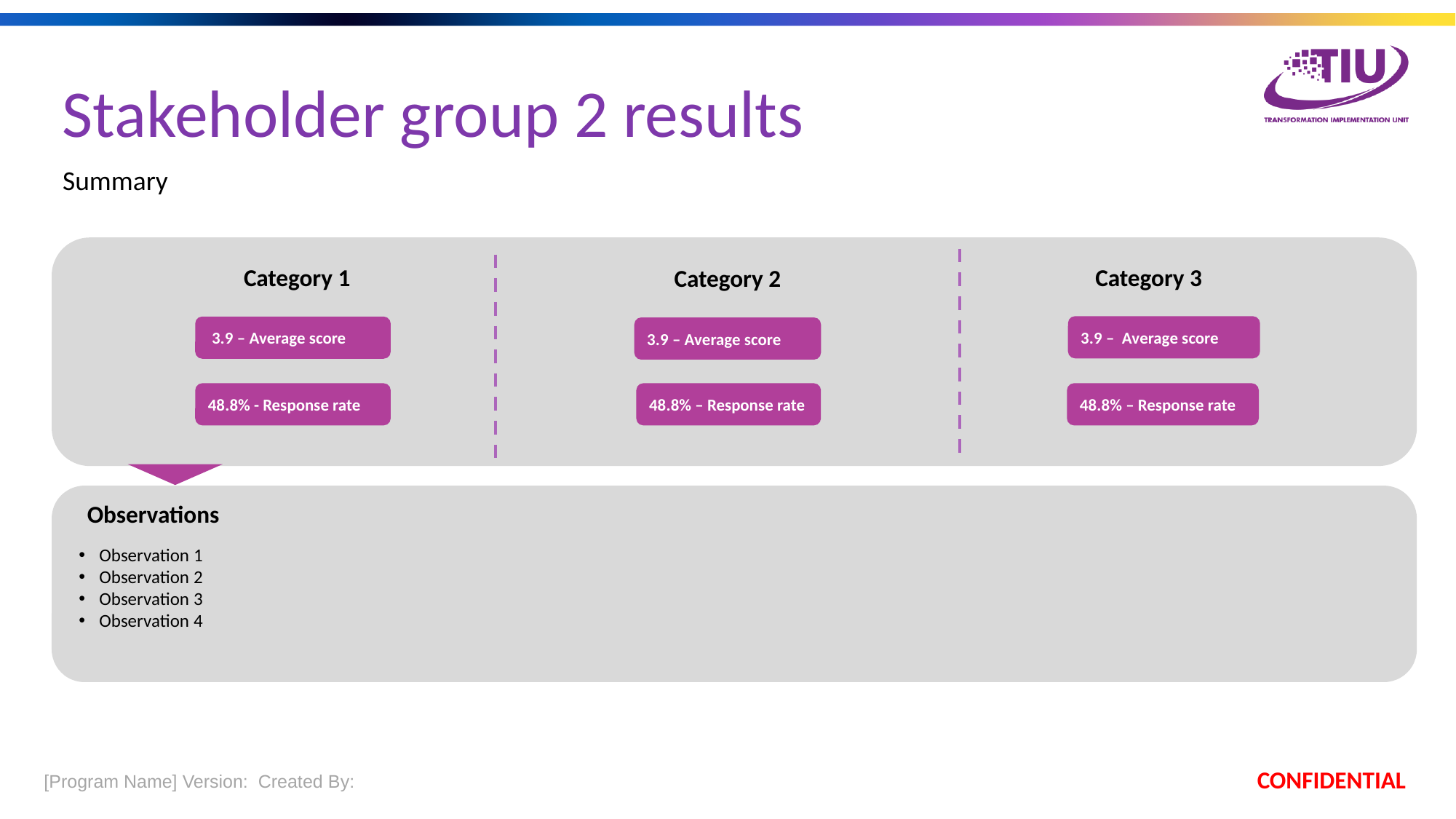

Stakeholder group 2 results
# Summary

Category 1
Category 3
Category 2
3.9 –  Average score
 3.9 – Average score
3.9 – Average score
48.8% - Response rate
48.8% – Response rate
48.8% – Response rate

Observations
Observation 1
Observation 2
Observation 3
Observation 4
 [Program Name] Version:  Created By:
CONFIDENTIAL